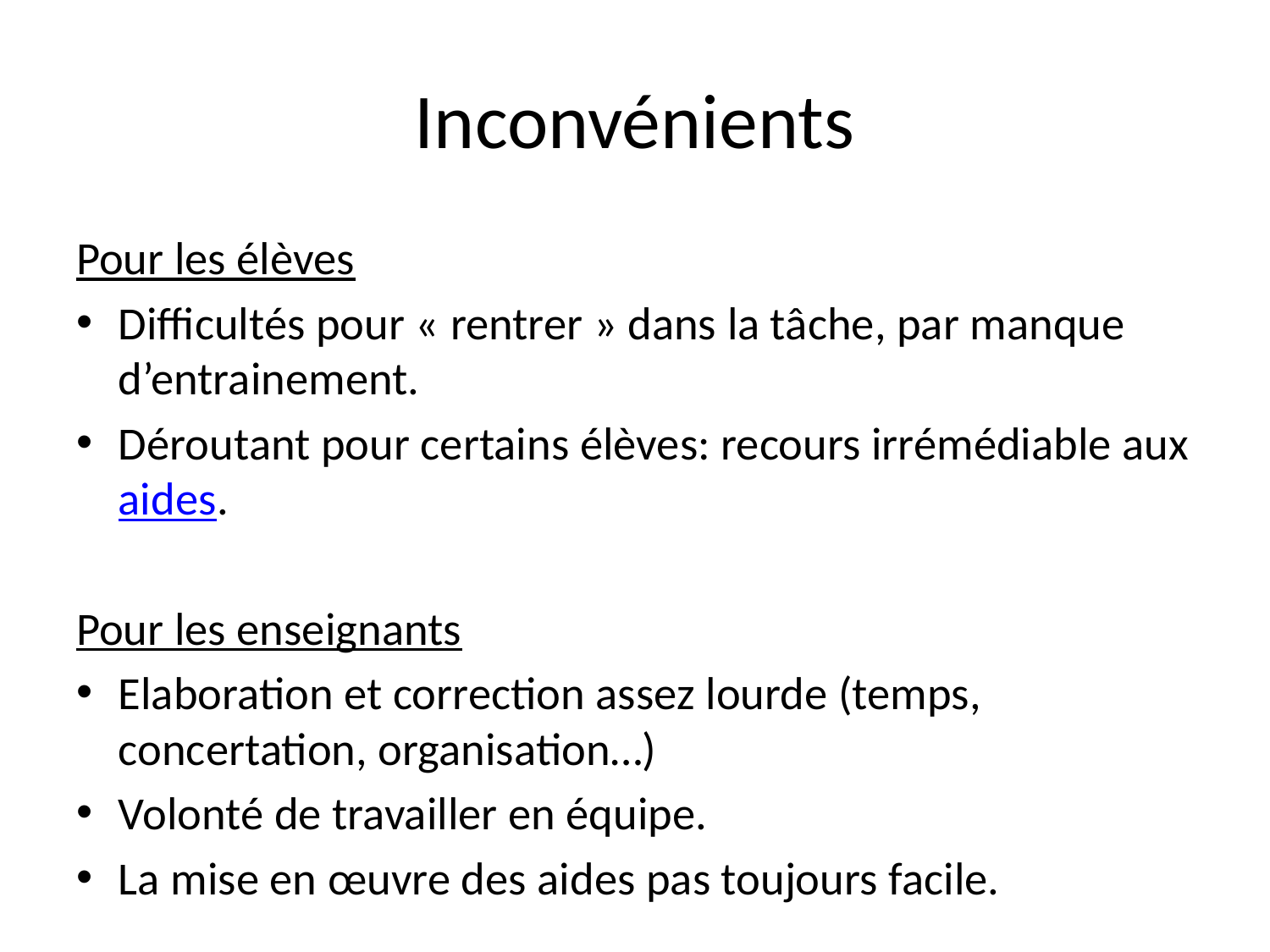

# Inconvénients
Pour les élèves
Difficultés pour « rentrer » dans la tâche, par manque d’entrainement.
Déroutant pour certains élèves: recours irrémédiable aux aides.

Pour les enseignants
Elaboration et correction assez lourde (temps, concertation, organisation…)
Volonté de travailler en équipe.
La mise en œuvre des aides pas toujours facile.